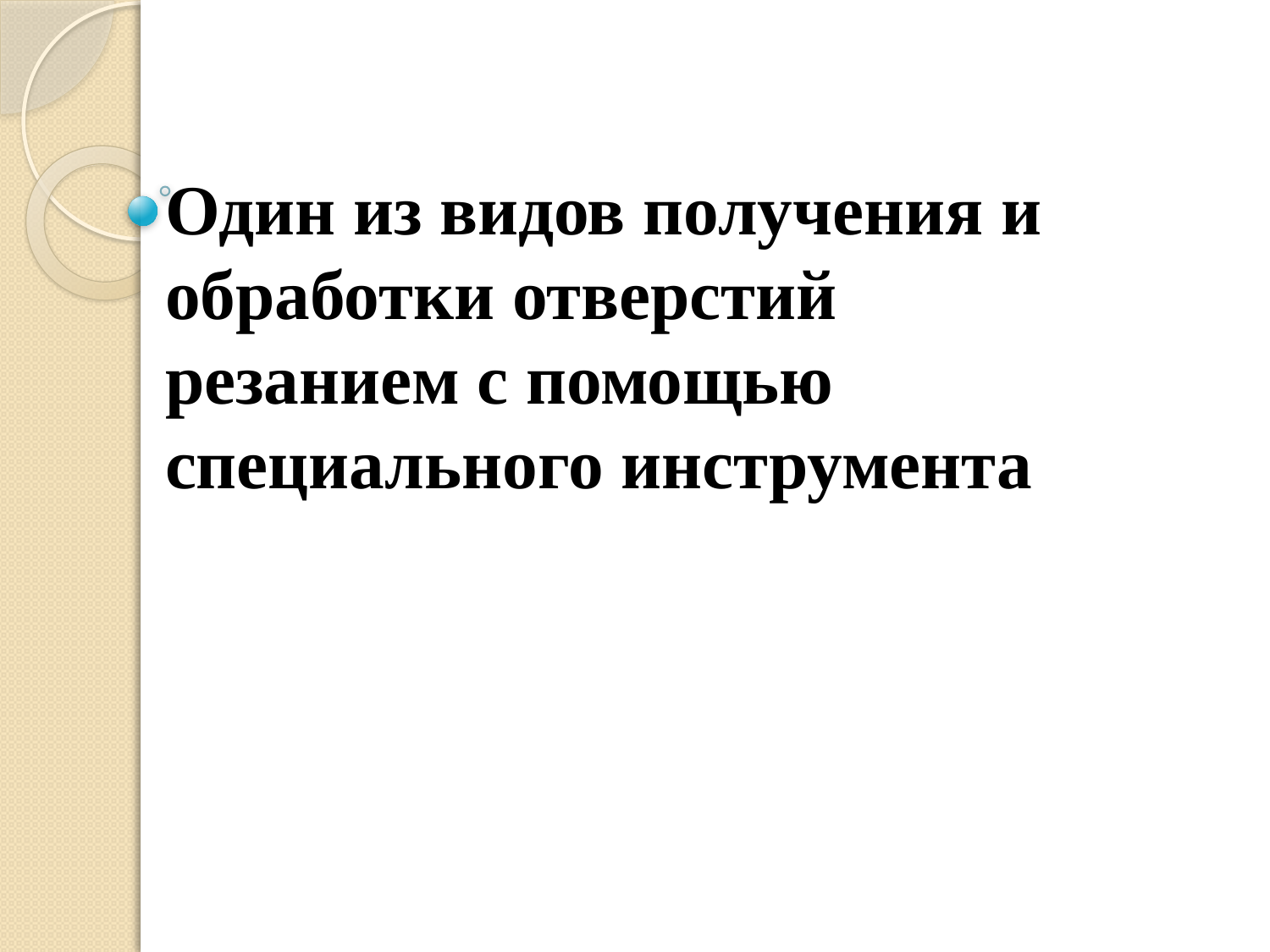

Один из видов получения и обработки отверстий резанием с помощью специального инструмента